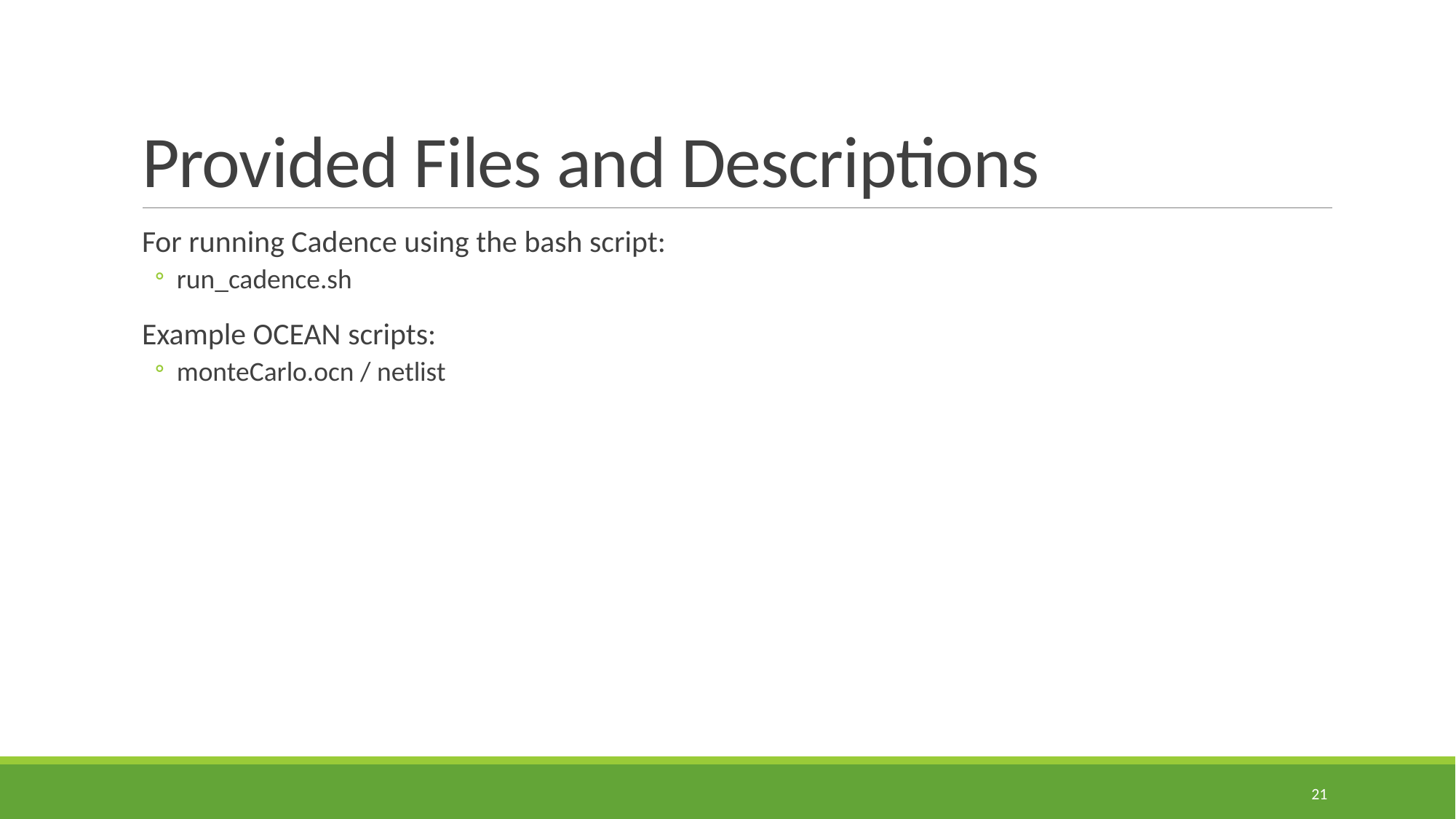

# Provided Files and Descriptions
For running Cadence using the bash script:
run_cadence.sh
Example OCEAN scripts:
monteCarlo.ocn / netlist

21